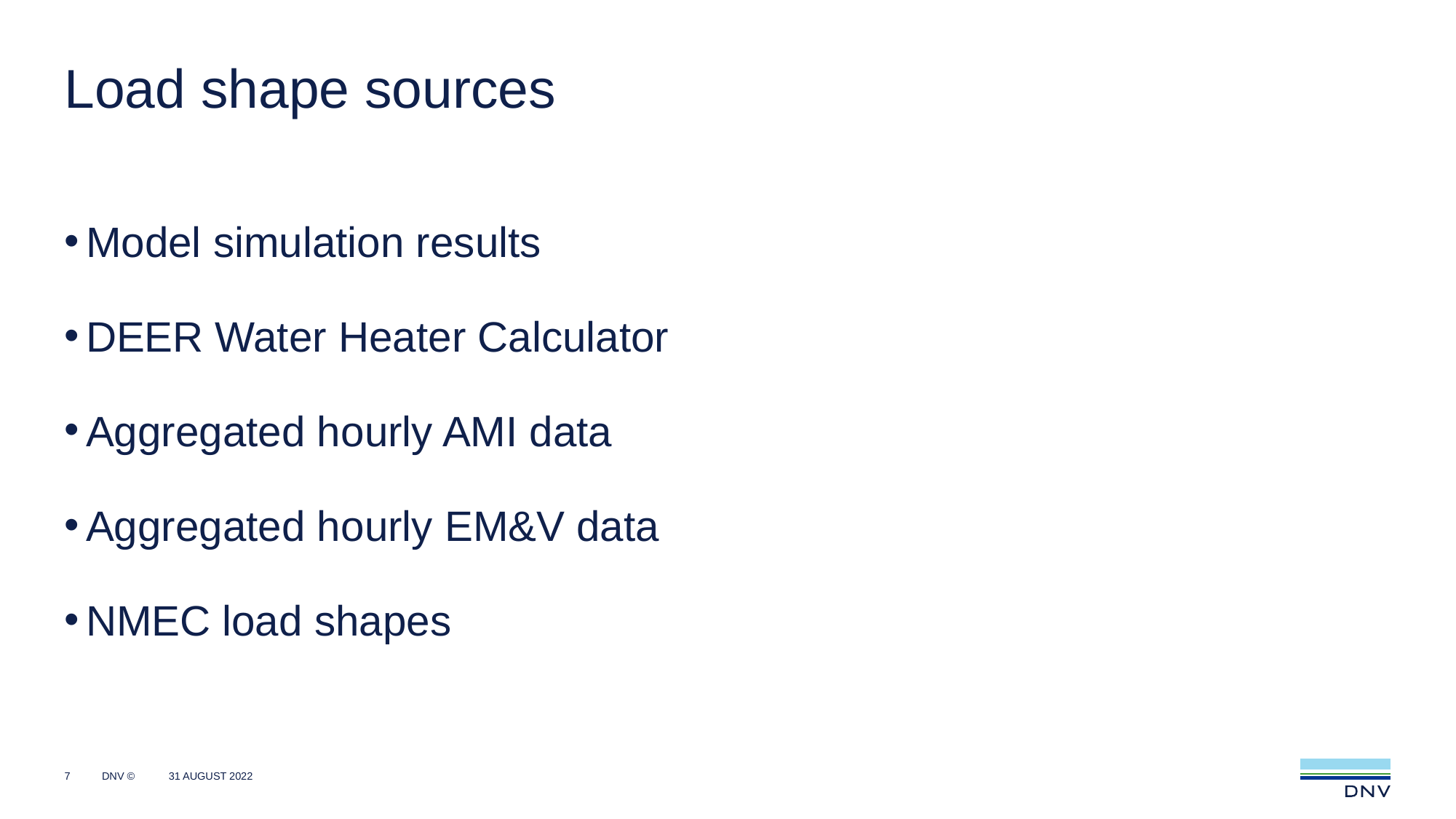

# Load shape sources
Model simulation results
DEER Water Heater Calculator
Aggregated hourly AMI data
Aggregated hourly EM&V data
NMEC load shapes
7